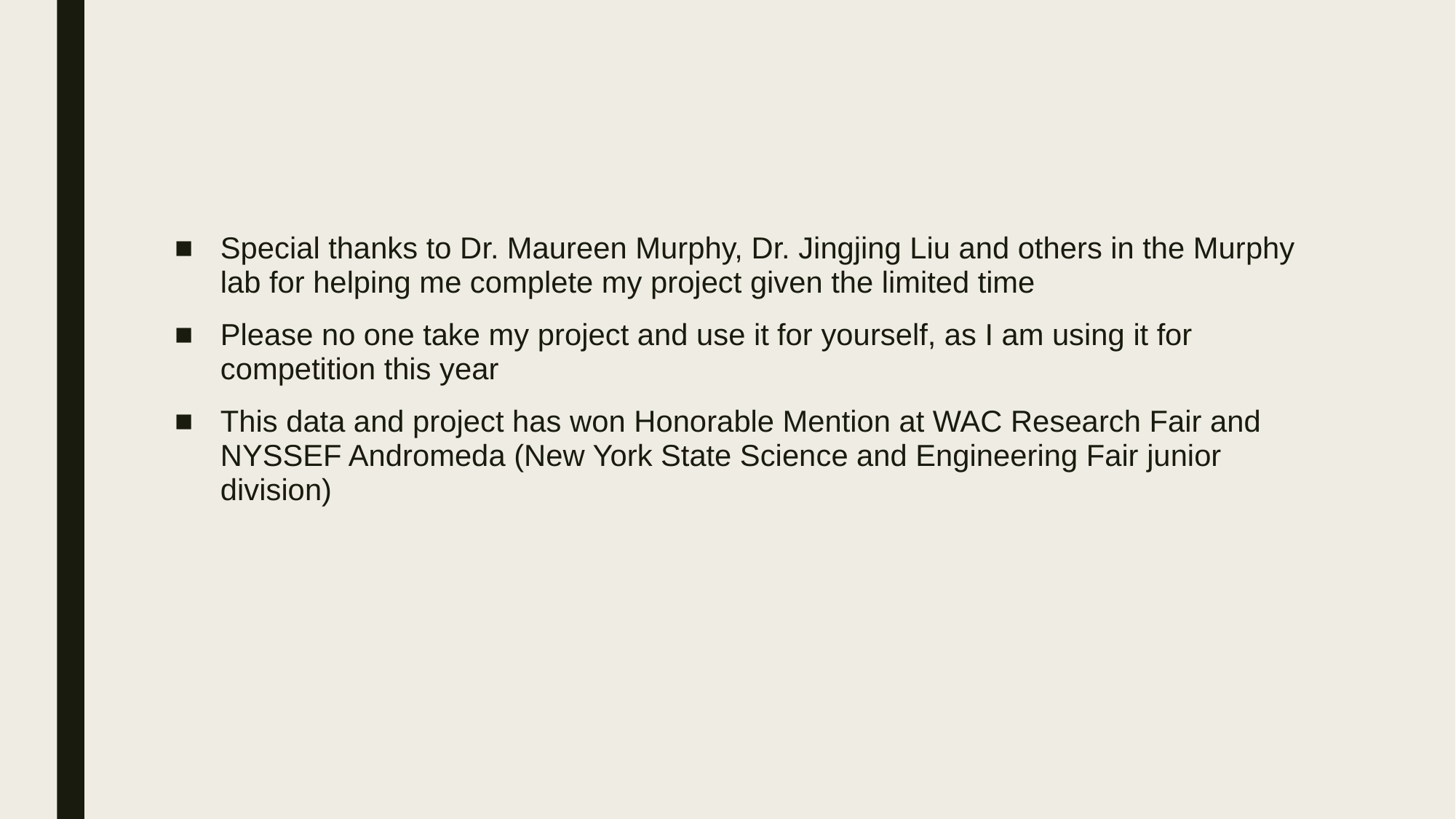

Special thanks to Dr. Maureen Murphy, Dr. Jingjing Liu and others in the Murphy lab for helping me complete my project given the limited time
Please no one take my project and use it for yourself, as I am using it for competition this year
This data and project has won Honorable Mention at WAC Research Fair and NYSSEF Andromeda (New York State Science and Engineering Fair junior division)